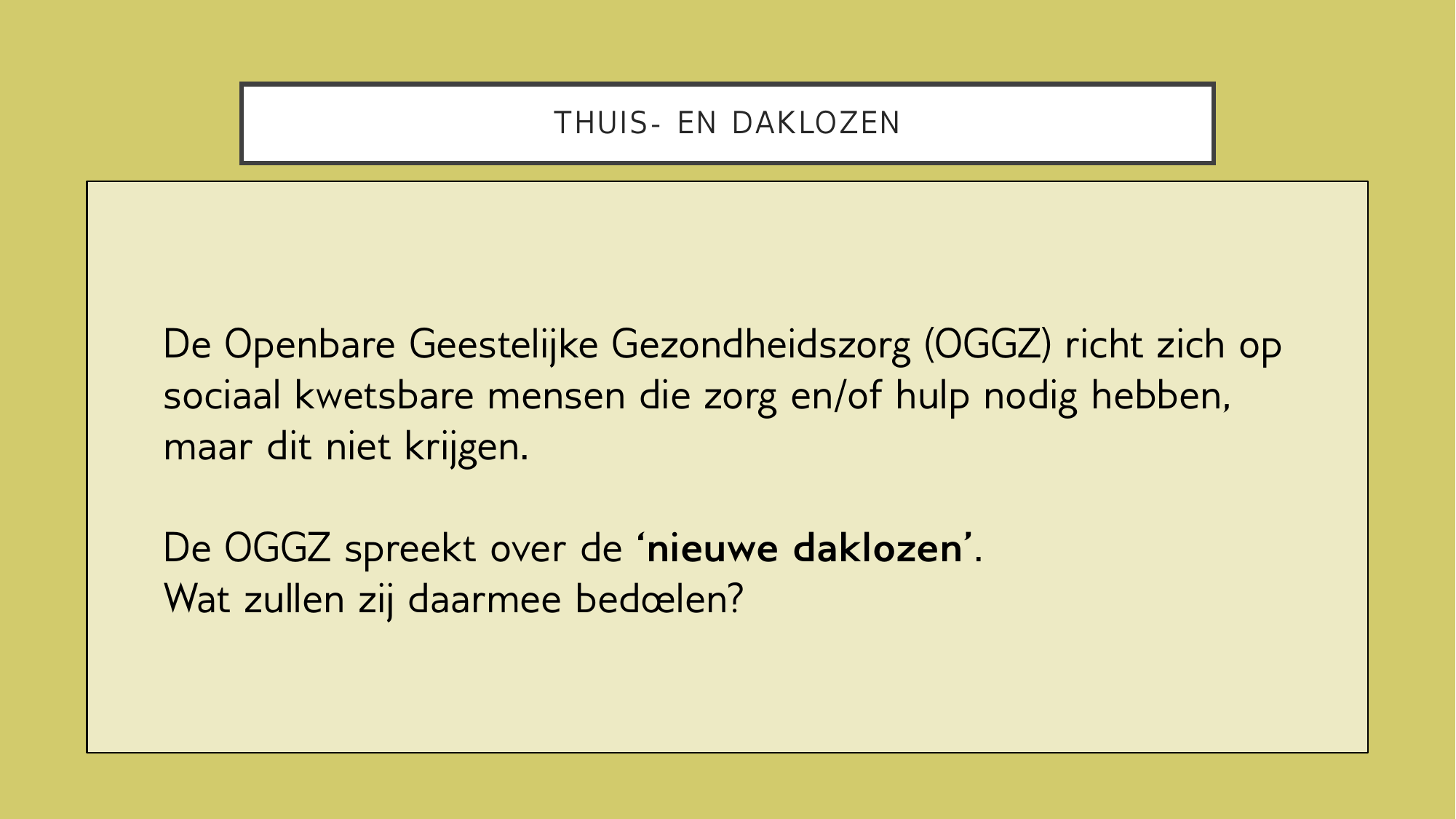

# Thuis- en daklozen

De Openbare Geestelijke Gezondheidszorg (OGGZ) richt zich op sociaal kwetsbare mensen die zorg en/of hulp nodig hebben, maar dit niet krijgen.

De OGGZ spreekt over de ‘nieuwe daklozen’.
Wat zullen zij daarmee bedoelen?